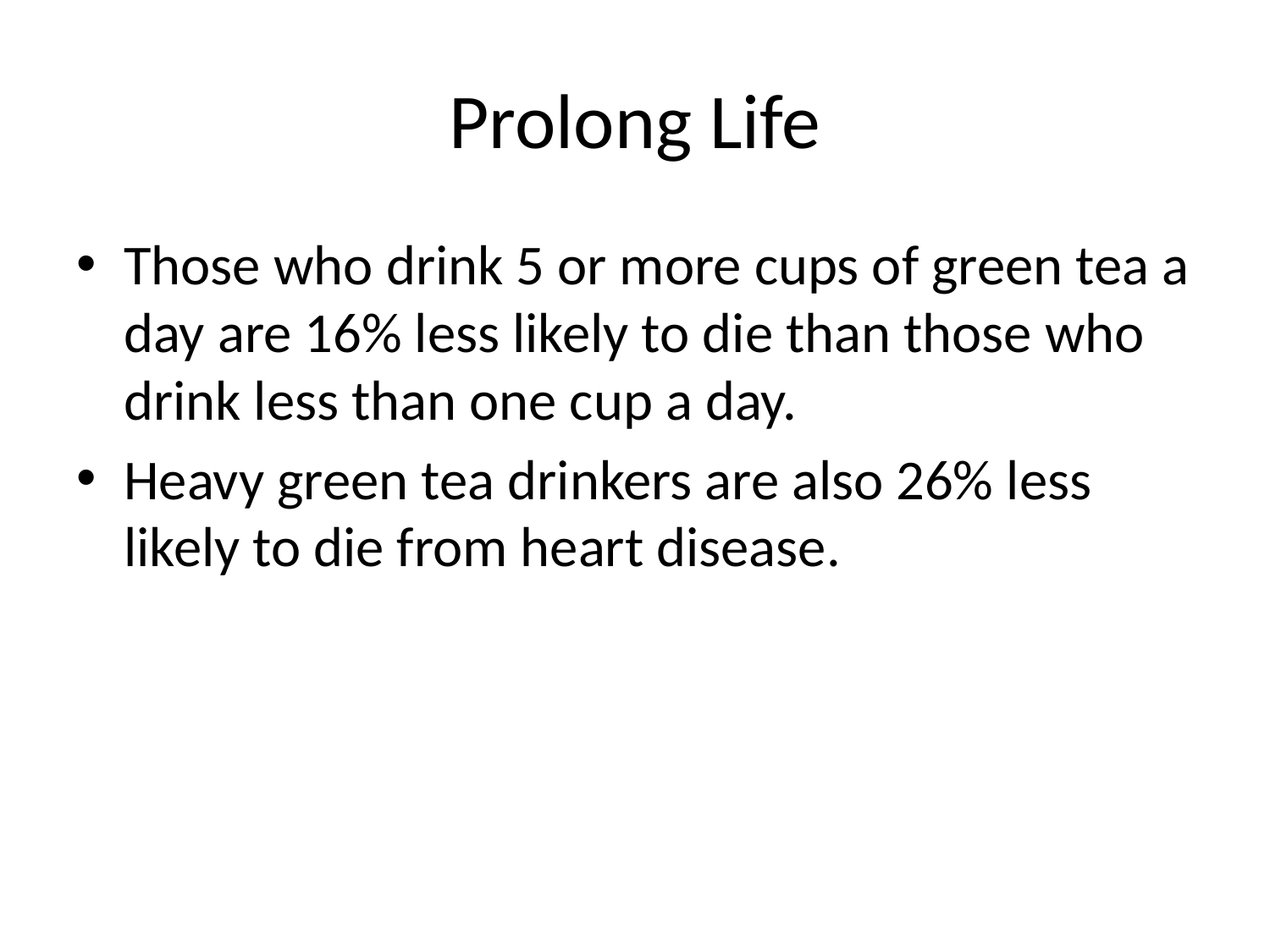

# Prolong Life
Those who drink 5 or more cups of green tea a day are 16% less likely to die than those who drink less than one cup a day.
Heavy green tea drinkers are also 26% less likely to die from heart disease.